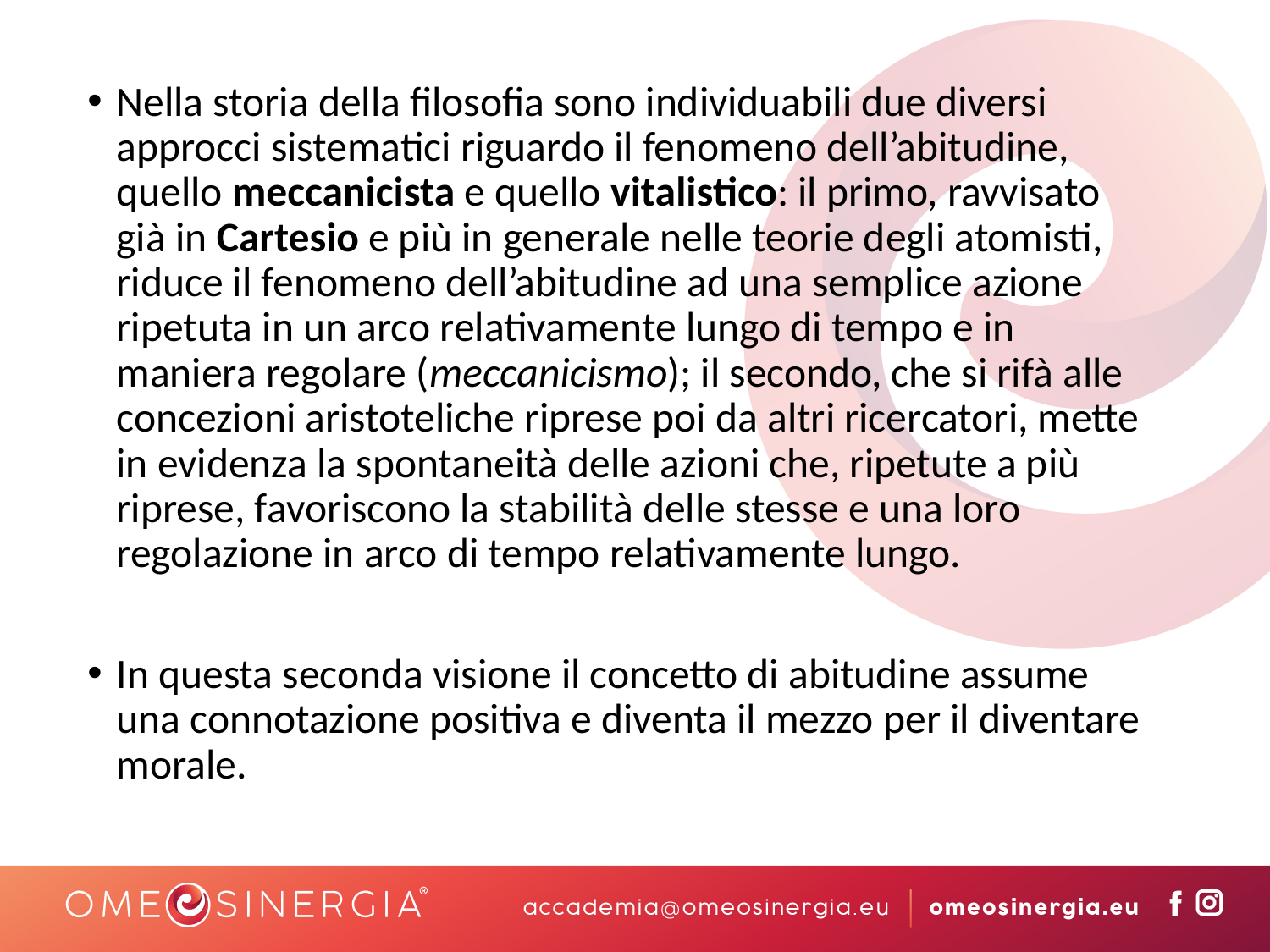

Nella storia della filosofia sono individuabili due diversi approcci sistematici riguardo il fenomeno dell’abitudine, quello meccanicista e quello vitalistico: il primo, ravvisato già in Cartesio e più in generale nelle teorie degli atomisti, riduce il fenomeno dell’abitudine ad una semplice azione ripetuta in un arco relativamente lungo di tempo e in maniera regolare (meccanicismo); il secondo, che si rifà alle concezioni aristoteliche riprese poi da altri ricercatori, mette in evidenza la spontaneità delle azioni che, ripetute a più riprese, favoriscono la stabilità delle stesse e una loro regolazione in arco di tempo relativamente lungo.

In questa seconda visione il concetto di abitudine assume una connotazione positiva e diventa il mezzo per il diventare morale.